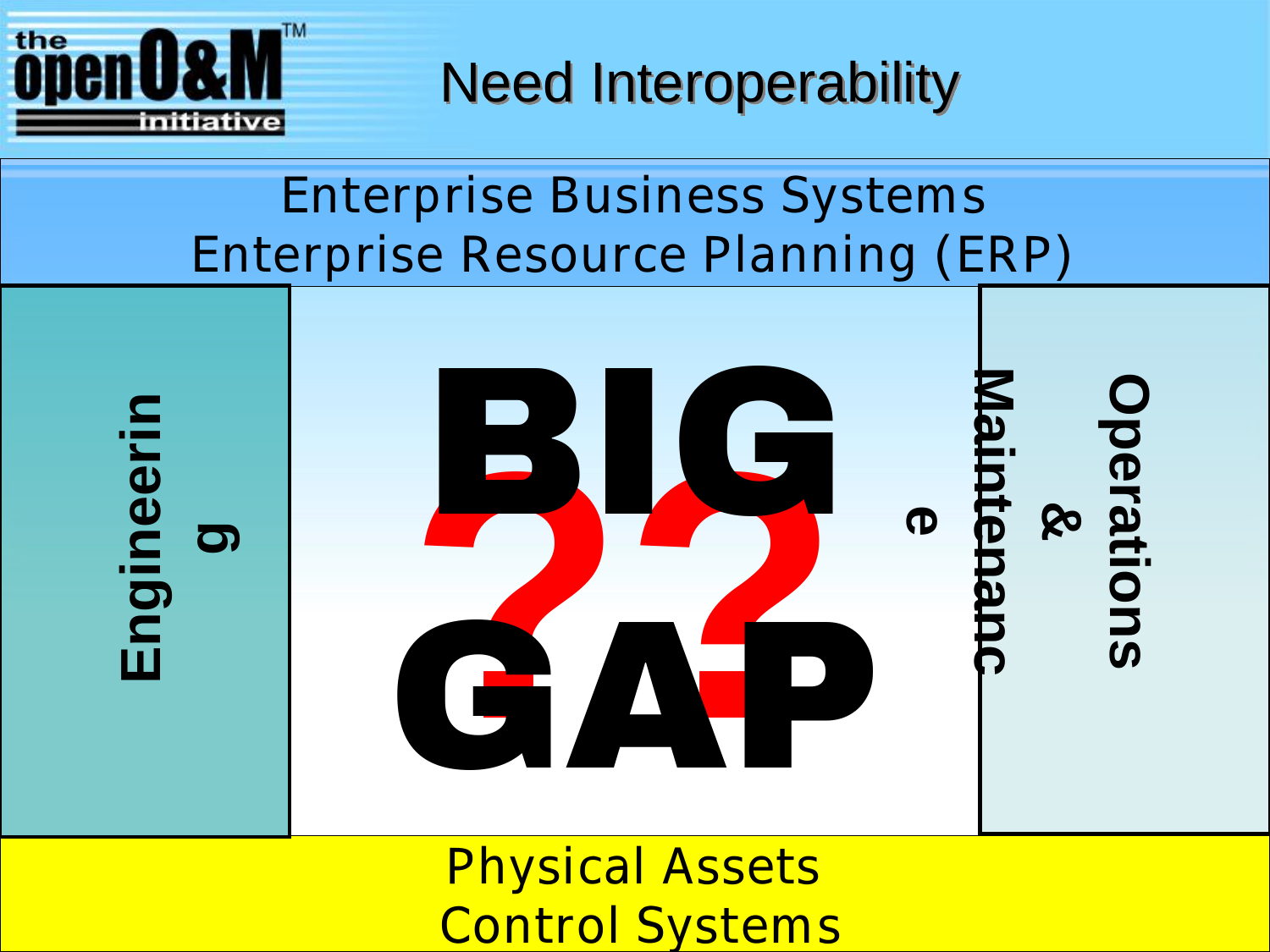

# Need Interoperability
Enterprise Business Systems
Enterprise Resource Planning (ERP)

BIG
GAP
??
Operations & Maintenance
Engineering
Physical Assets
 Control Systems